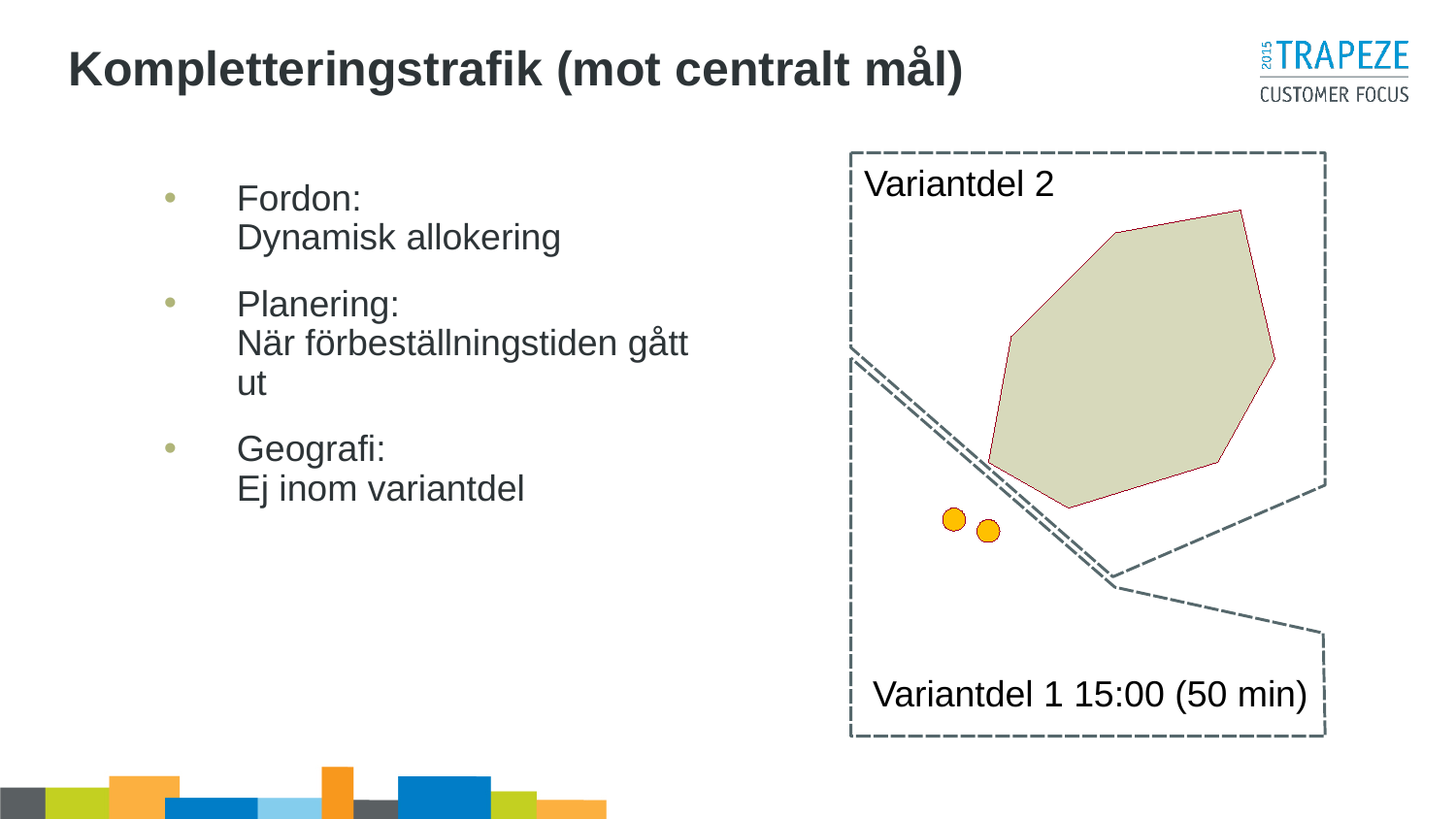

# Kompletteringstrafik (mot centralt mål)
Variantdel 2

Fordon:
Dynamisk allokering
Planering:
När förbeställningstiden gått ut
Geografi:
Ej inom variantdel

Variantdel 1 15:00 (50 min)